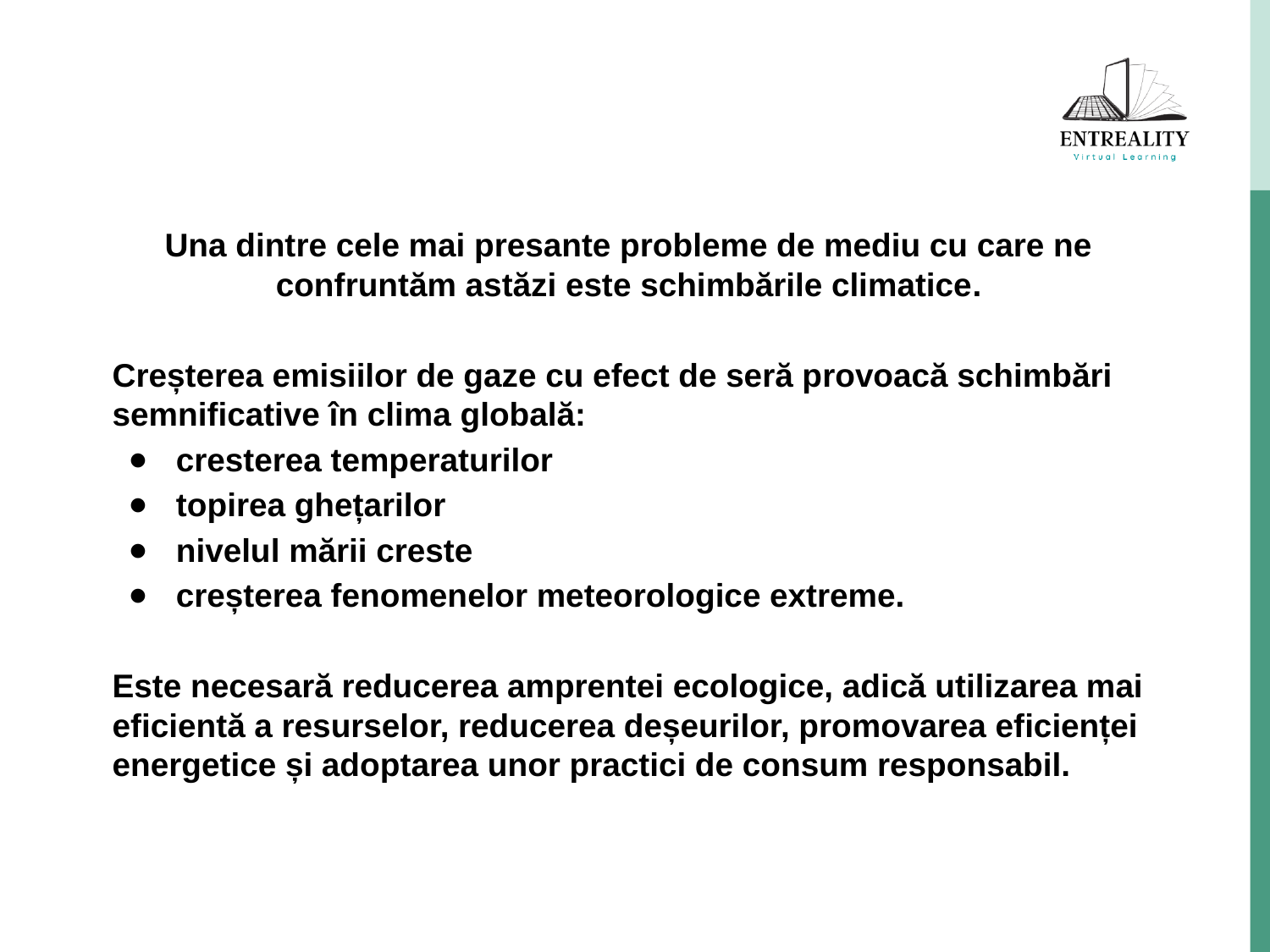

Una dintre cele mai presante probleme de mediu cu care ne confruntăm astăzi este schimbările climatice.

Creșterea emisiilor de gaze cu efect de seră provoacă schimbări semnificative în clima globală:
cresterea temperaturilor
topirea ghețarilor
nivelul mării creste
creșterea fenomenelor meteorologice extreme.

Este necesară reducerea amprentei ecologice, adică utilizarea mai eficientă a resurselor, reducerea deșeurilor, promovarea eficienței energetice și adoptarea unor practici de consum responsabil.